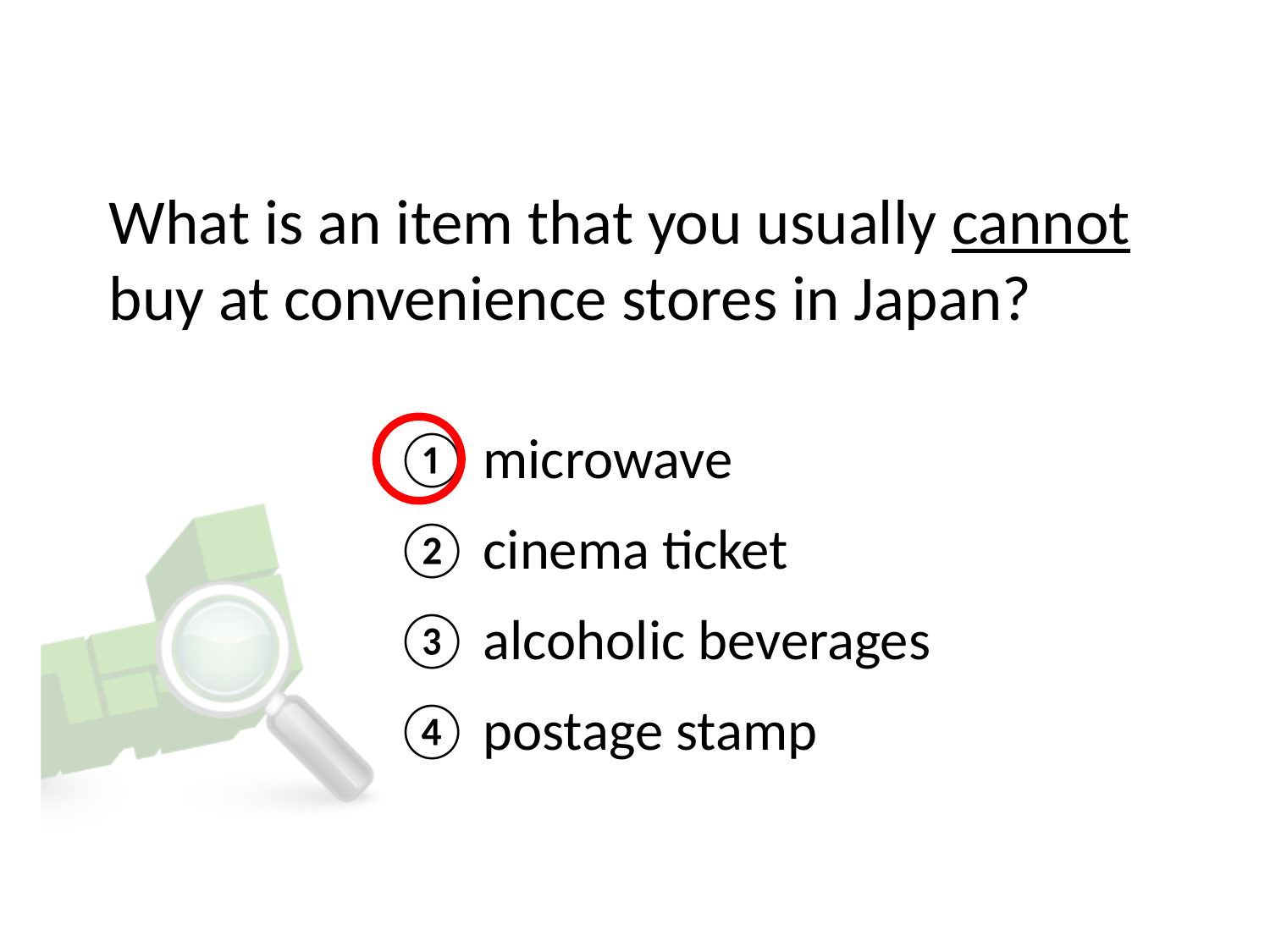

# What is an item that you usually cannot buy at convenience stores in Japan?
① microwave
② cinema ticket
③ alcoholic beverages
④ postage stamp